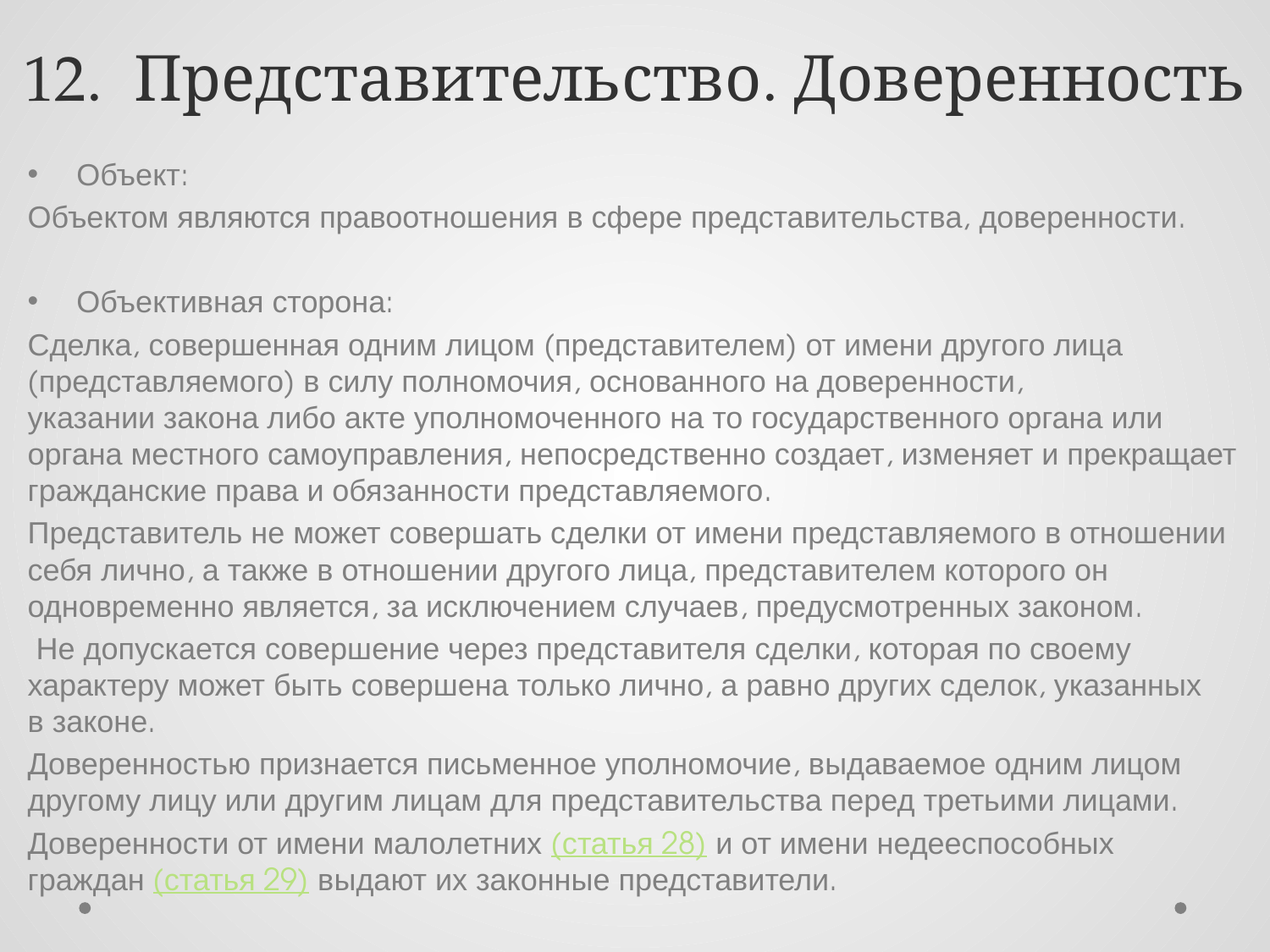

# 12.  Представительство. Доверенность

Объект:
Объектом являются правоотношения в сфере представительства, доверенности.

Объективная сторона:
Сделка, совершенная одним лицом (представителем) от имени другого лица (представляемого) в силу полномочия, основанного на доверенности, указании закона либо акте уполномоченного на то государственного органа или органа местного самоуправления, непосредственно создает, изменяет и прекращает гражданские права и обязанности представляемого.
Представитель не может совершать сделки от имени представляемого в отношении себя лично, а также в отношении другого лица, представителем которого он одновременно является, за исключением случаев, предусмотренных законом.
 Не допускается совершение через представителя сделки, которая по своему характеру может быть совершена только лично, а равно других сделок, указанных в законе.
Доверенностью признается письменное уполномочие, выдаваемое одним лицом другому лицу или другим лицам для представительства перед третьими лицами.
Доверенности от имени малолетних (статья 28) и от имени недееспособных граждан (статья 29) выдают их законные представители.